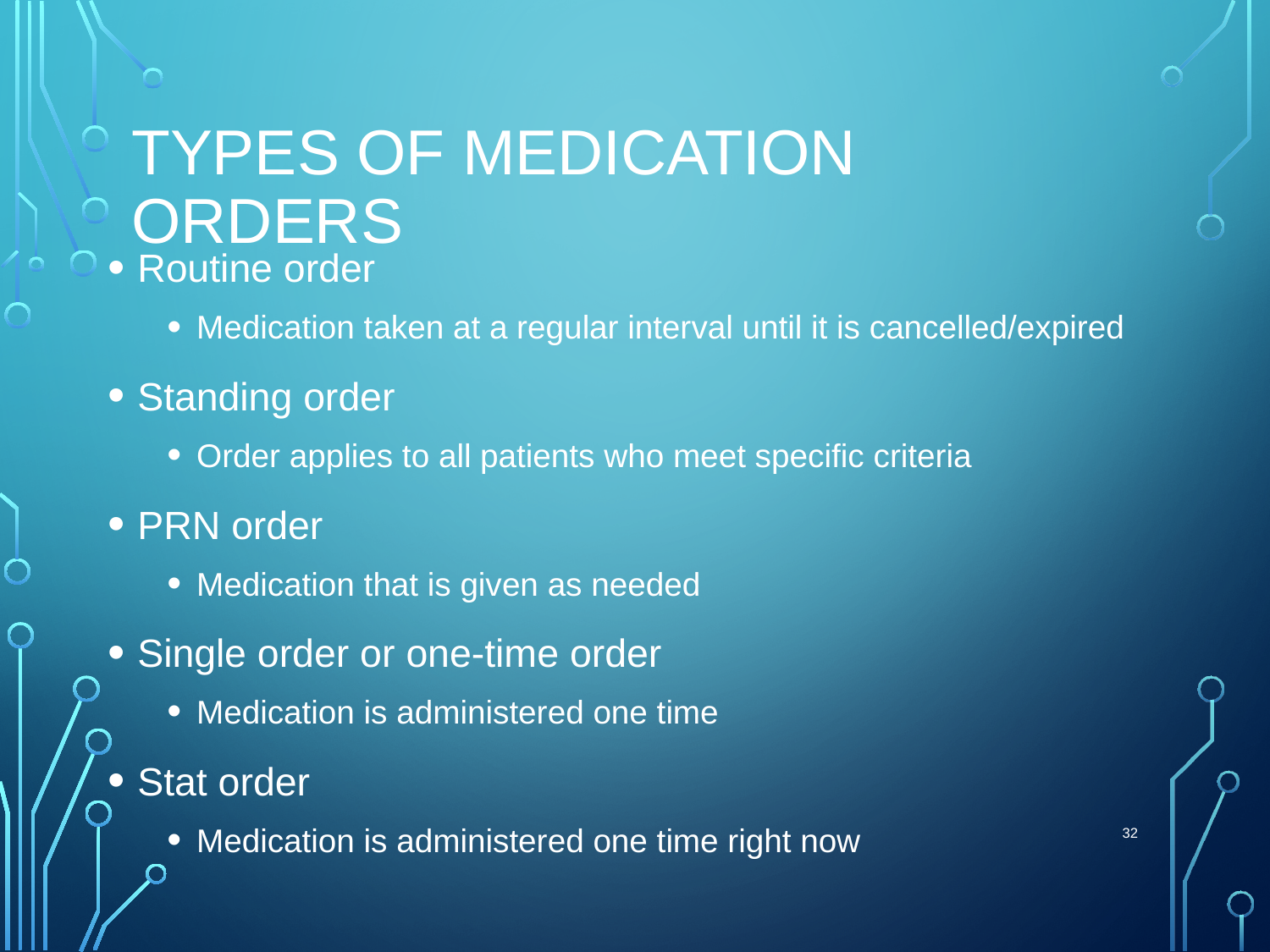

# Types of Medication Orders
Routine order
Medication taken at a regular interval until it is cancelled/expired
Standing order
Order applies to all patients who meet specific criteria
PRN order
Medication that is given as needed
Single order or one-time order
Medication is administered one time
Stat order
Medication is administered one time right now
 32